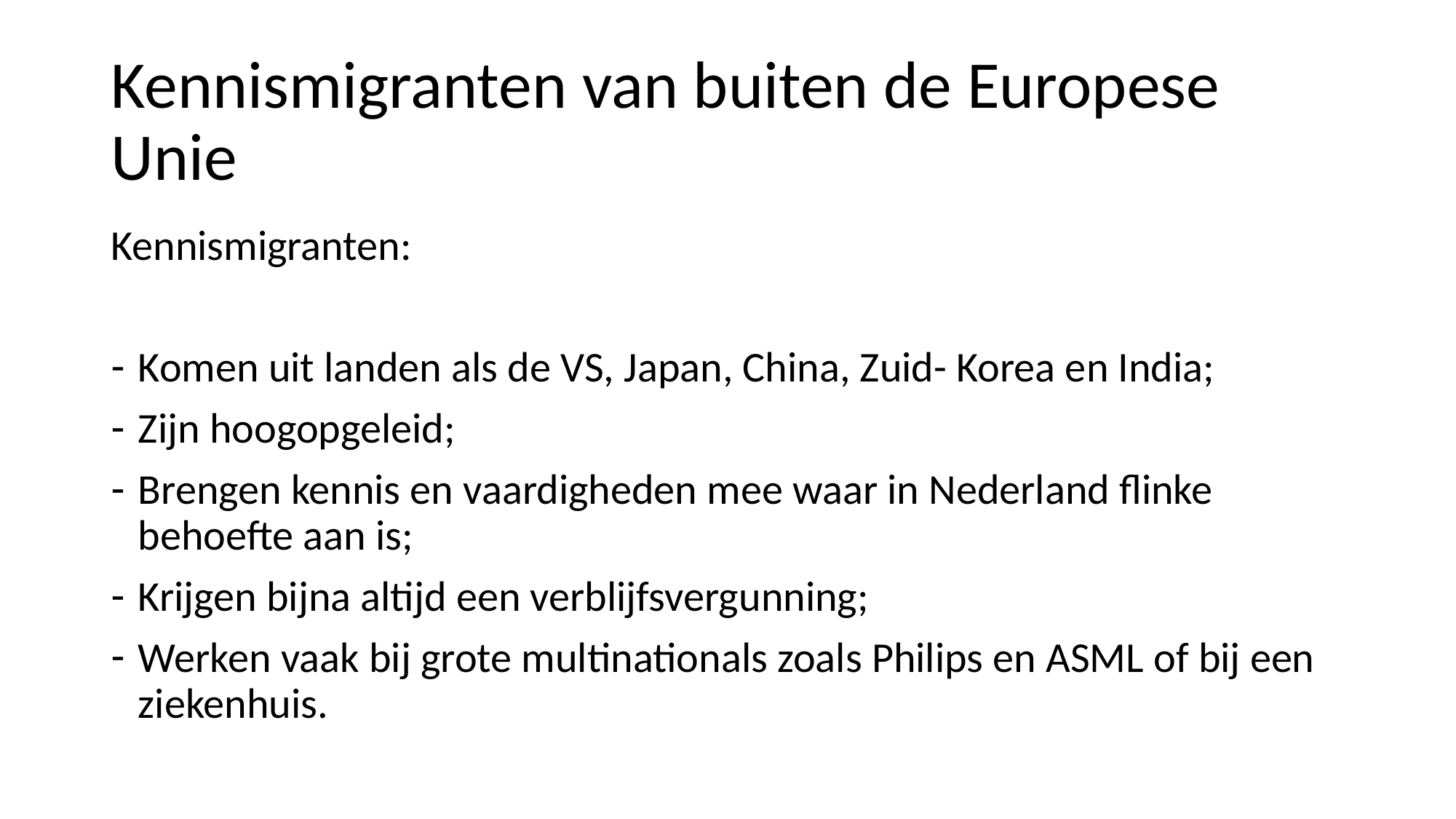

# Kennismigranten van buiten de Europese Unie
Kennismigranten:

Komen uit landen als de VS, Japan, China, Zuid- Korea en India;
Zijn hoogopgeleid;
Brengen kennis en vaardigheden mee waar in Nederland flinke behoefte aan is;
Krijgen bijna altijd een verblijfsvergunning;
Werken vaak bij grote multinationals zoals Philips en ASML of bij een ziekenhuis.